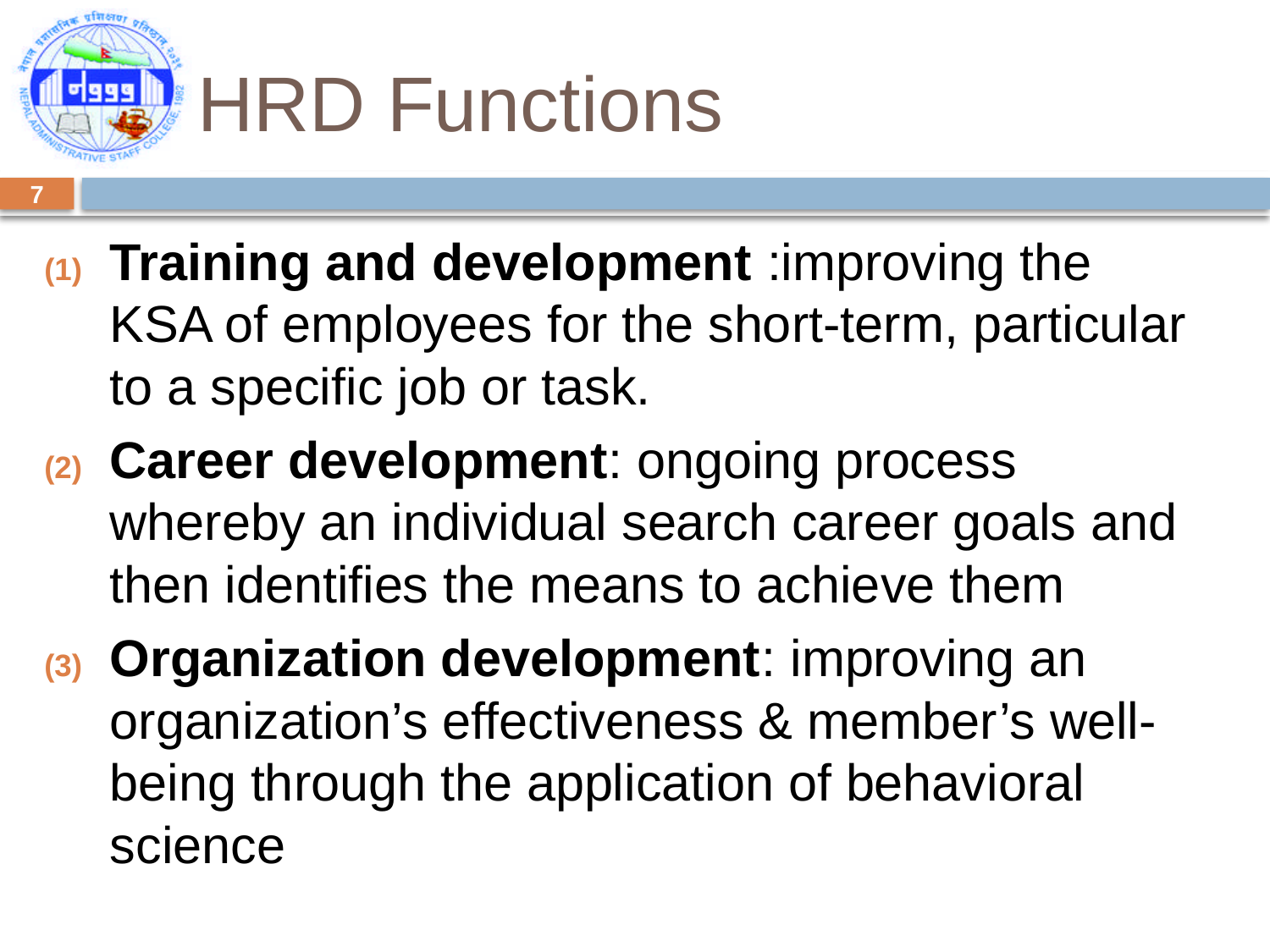

# HRD Functions
7
Training and development :improving the KSA of employees for the short-term, particular to a specific job or task.
Career development: ongoing process whereby an individual search career goals and then identifies the means to achieve them
Organization development: improving an organization’s effectiveness & member’s well-being through the application of behavioral science